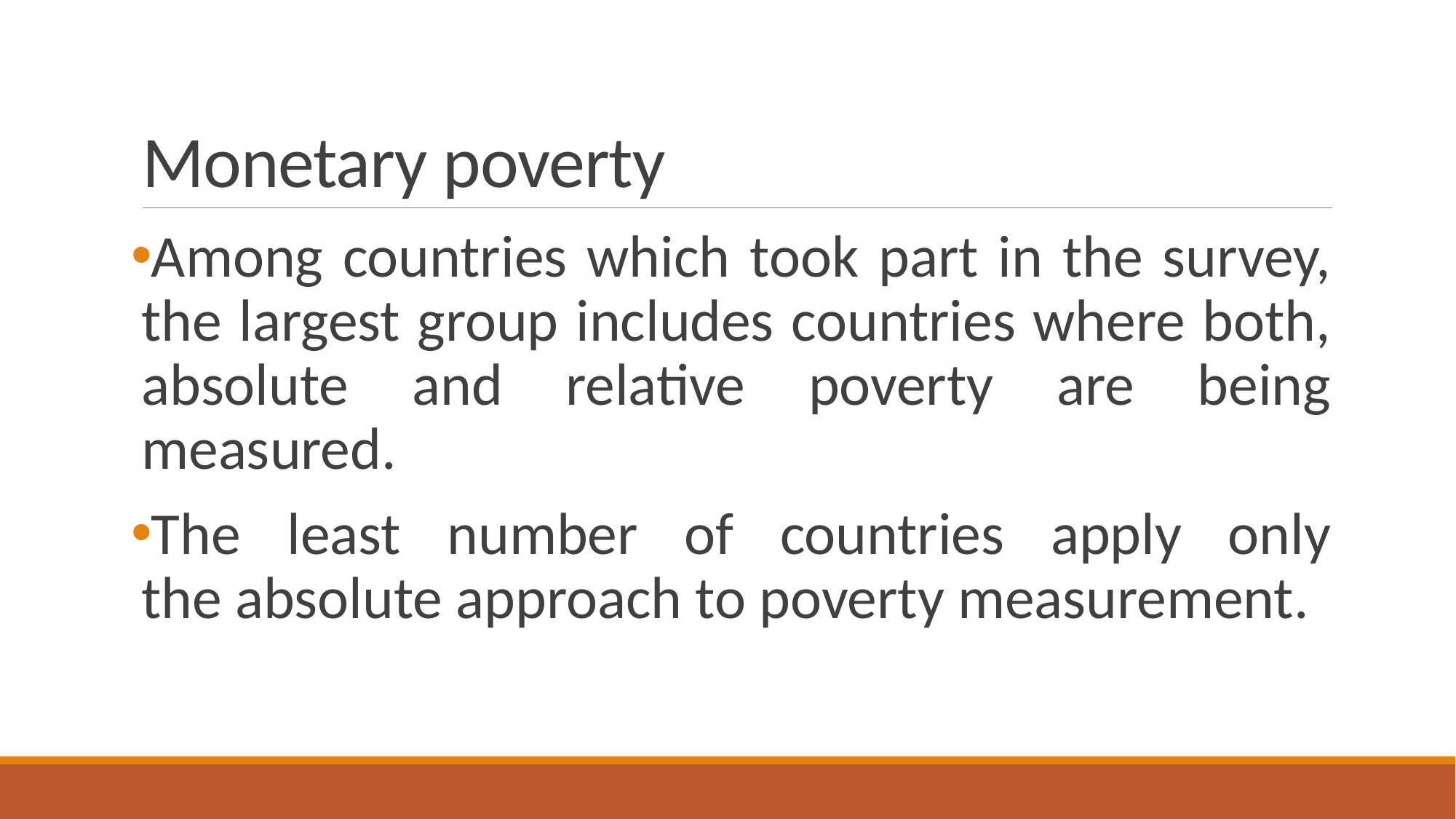

# Monetary poverty
Among countries which took part in the survey, the largest group includes countries where both, absolute and relative poverty are being measured.
The least number of countries apply only the absolute approach to poverty measurement.